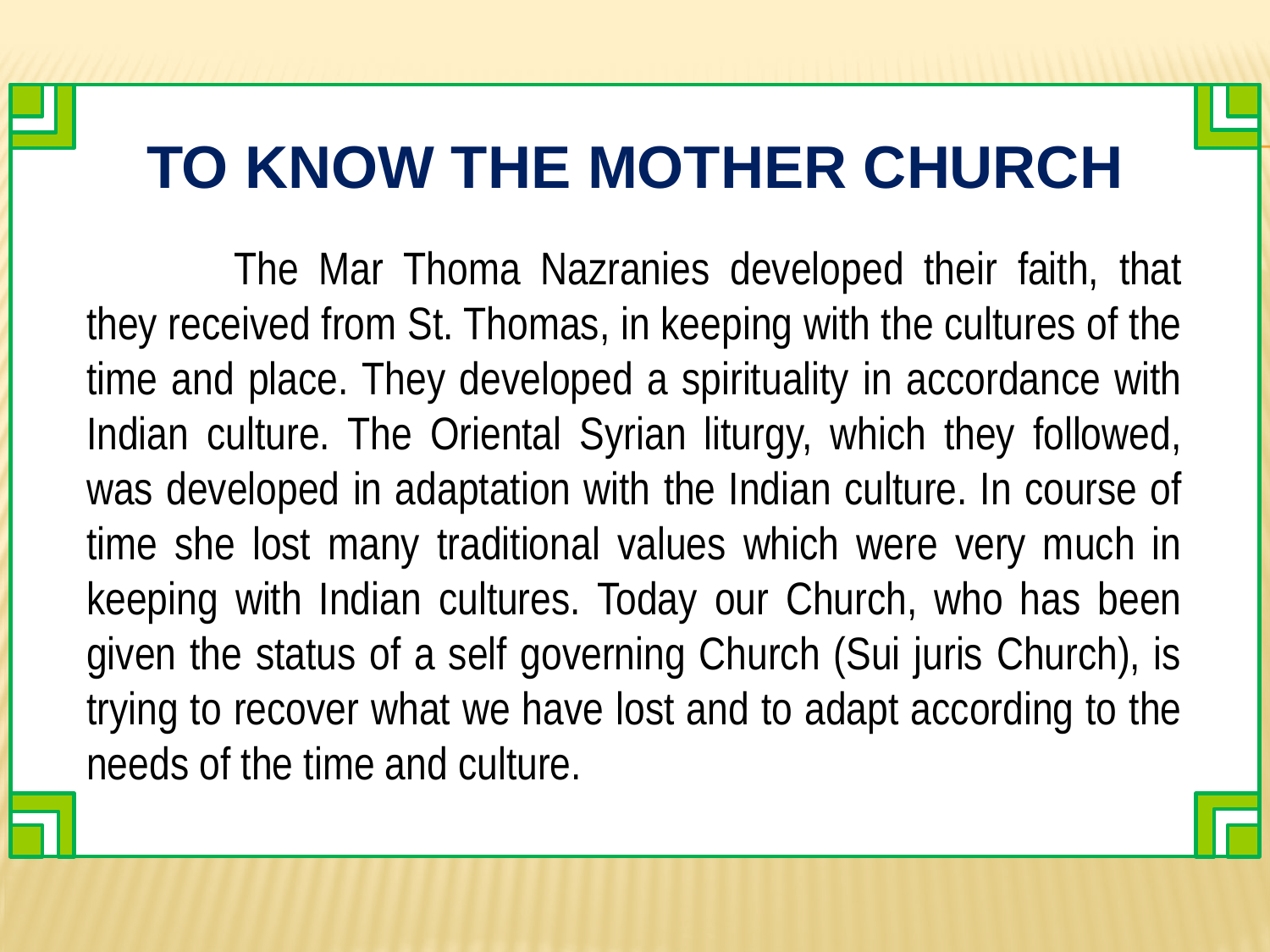

# To Know the Mother Church
	 The Mar Thoma Nazranies developed their faith, that they received from St. Thomas, in keeping with the cultures of the time and place. They developed a spirituality in accordance with Indian culture. The Oriental Syrian liturgy, which they followed, was developed in adaptation with the Indian culture. In course of time she lost many traditional values which were very much in keeping with Indian cultures. Today our Church, who has been given the status of a self governing Church (Sui juris Church), is trying to recover what we have lost and to adapt according to the needs of the time and culture.